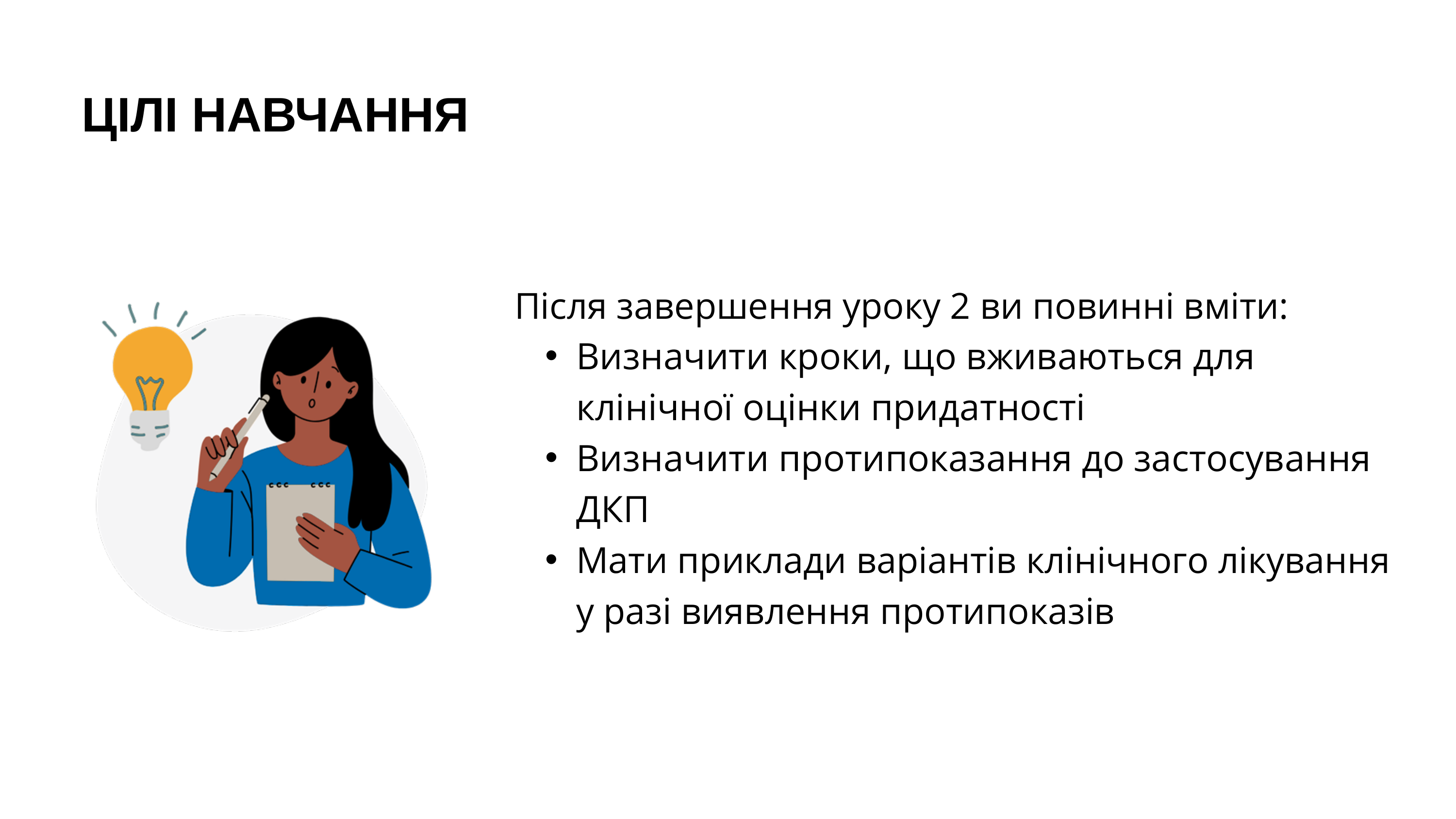

ЦІЛІ НАВЧАННЯ

Після завершення уроку 2 ви повинні вміти:
Визначити кроки, що вживаються для клінічної оцінки придатності
Визначити протипоказання до застосування ДКП
Мати приклади варіантів клінічного лікування у разі виявлення протипоказів